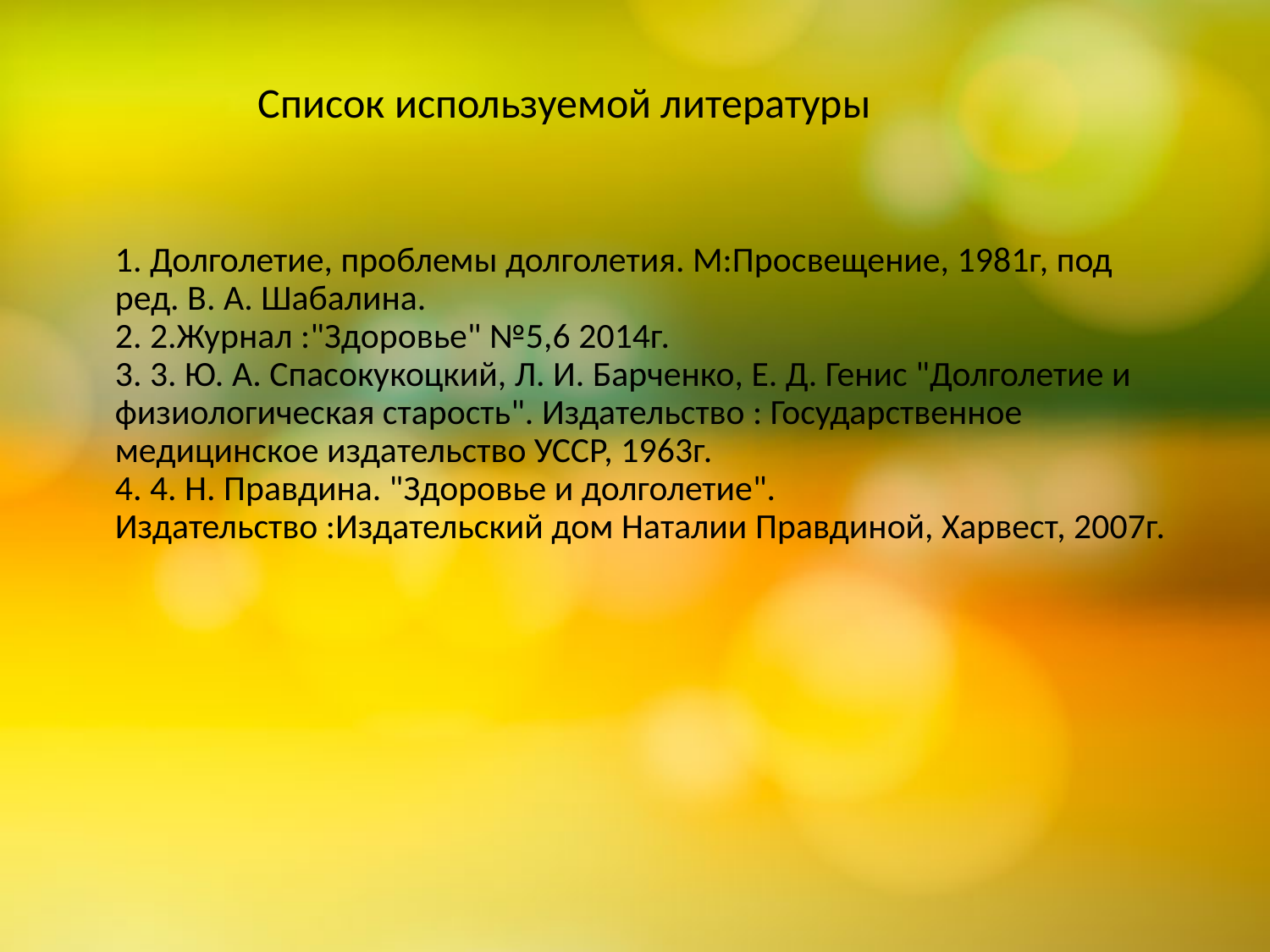

# Список используемой литературы 1. Долголетие, проблемы долголетия. М:Просвещение, 1981г, под ред. В. А. Шабалина. 2. 2.Журнал :"Здоровье" №5,6 2014г. 3. 3. Ю. А. Спасокукоцкий, Л. И. Барченко, Е. Д. Генис "Долголетие и физиологическая старость". Издательство : Государственное медицинское издательство УССР, 1963г. 4. 4. Н. Правдина. "Здоровье и долголетие". Издательство :Издательский дом Наталии Правдиной, Харвест, 2007г.